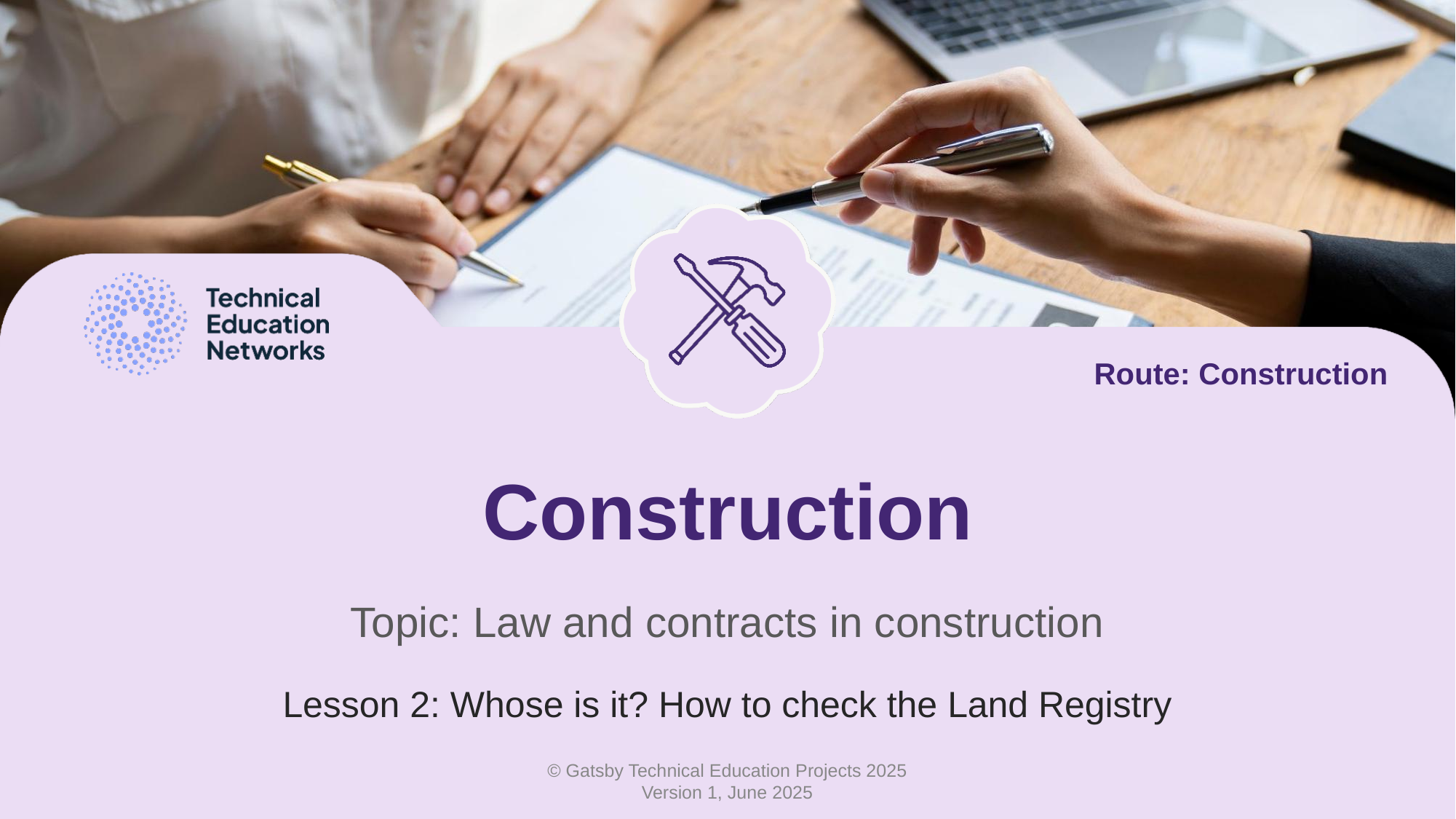

Route: Construction

# Construction
Topic: Law and contracts in construction
Lesson 2: Whose is it? How to check the Land Registry